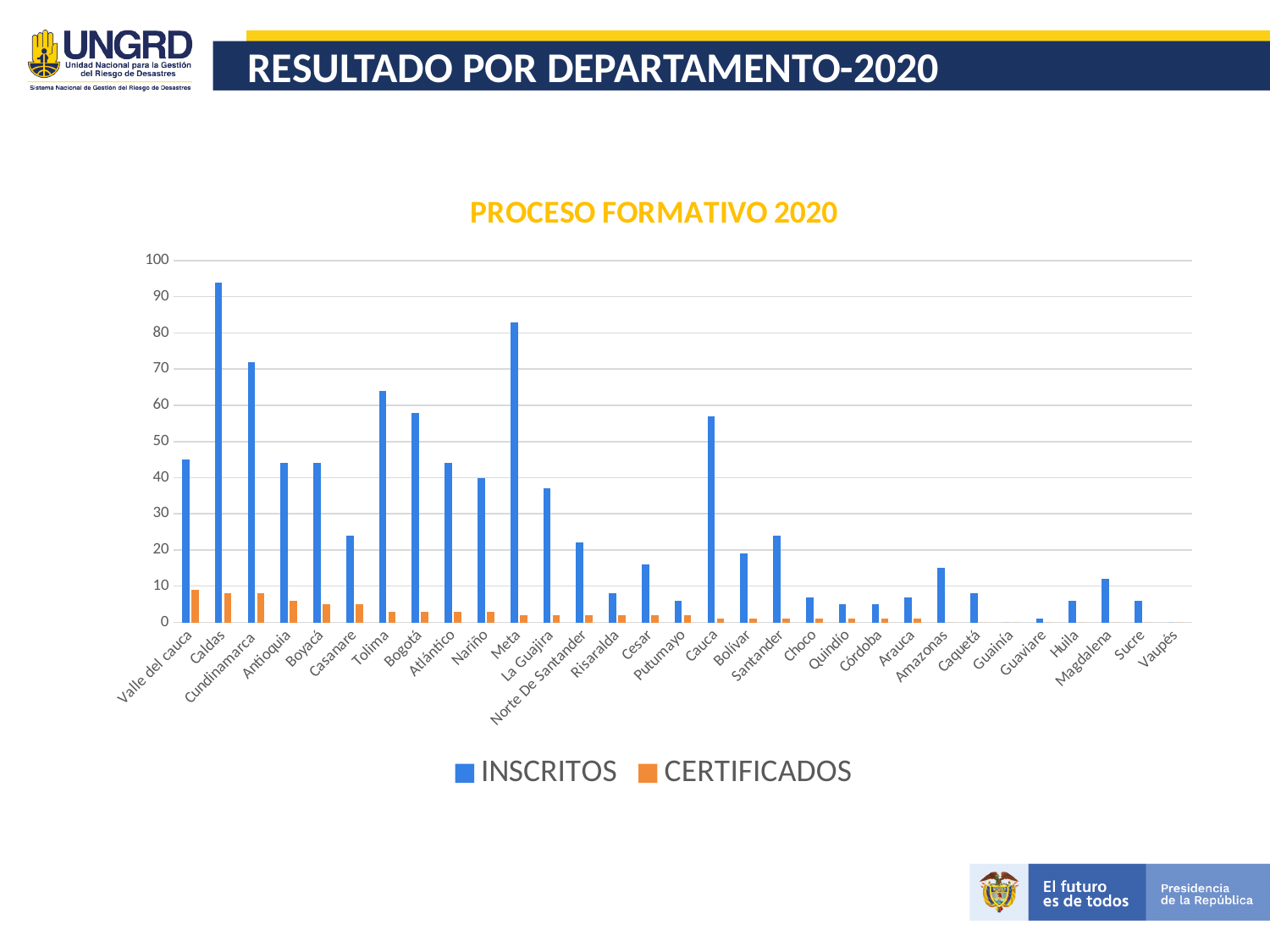

# RESULTADO POR DEPARTAMENTO-2020

### Chart: PROCESO FORMATIVO 2020

| Category | INSCRITOS | CERTIFICADOS |
|---|---|---|
| Valle del cauca | 45.0 | 9.0 |
| Caldas | 94.0 | 8.0 |
| Cundinamarca  | 72.0 | 8.0 |
| Antioquia | 44.0 | 6.0 |
| Boyacá | 44.0 | 5.0 |
| Casanare | 24.0 | 5.0 |
| Tolima | 64.0 | 3.0 |
| Bogotá | 58.0 | 3.0 |
| Atlántico | 44.0 | 3.0 |
| Nariño | 40.0 | 3.0 |
| Meta | 83.0 | 2.0 |
| La Guajira | 37.0 | 2.0 |
| Norte De Santander | 22.0 | 2.0 |
| Risaralda | 8.0 | 2.0 |
| Cesar | 16.0 | 2.0 |
| Putumayo | 6.0 | 2.0 |
| Cauca | 57.0 | 1.0 |
| Bolívar | 19.0 | 1.0 |
| Santander | 24.0 | 1.0 |
| Choco | 7.0 | 1.0 |
| Quindío | 5.0 | 1.0 |
| Córdoba | 5.0 | 1.0 |
| Arauca | 7.0 | 1.0 |
| Amazonas | 15.0 | 0.0 |
| Caquetá | 8.0 | 0.0 |
| Guainía | 0.0 | 0.0 |
| Guaviare | 1.0 | 0.0 |
| Huila | 6.0 | 0.0 |
| Magdalena | 12.0 | 0.0 |
| Sucre | 6.0 | 0.0 |
| Vaupés | 0.0 | 0.0 |